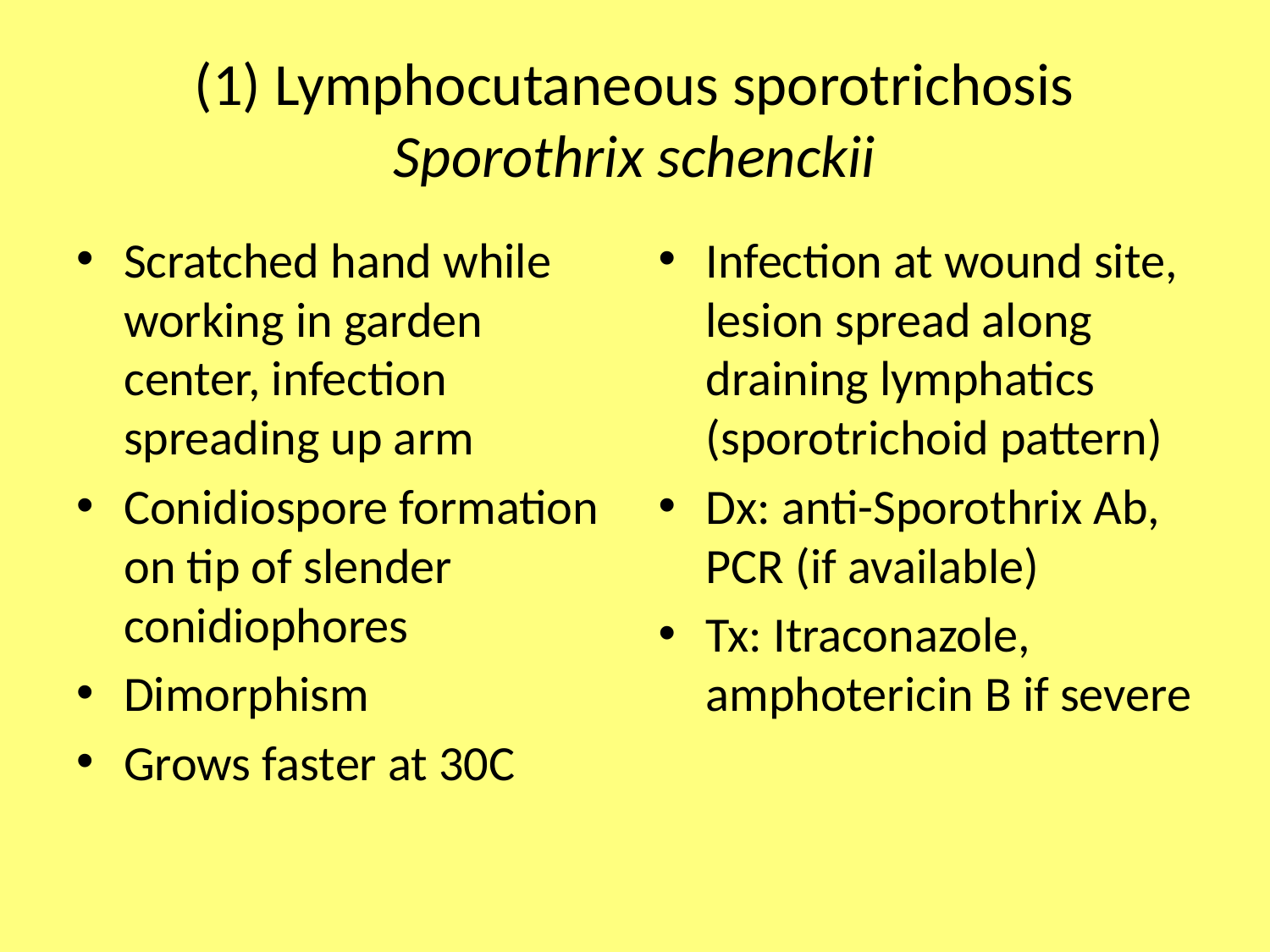

# (1) Lymphocutaneous sporotrichosis Sporothrix schenckii
Scratched hand while working in garden center, infection spreading up arm
Conidiospore formation on tip of slender conidiophores
Dimorphism
Grows faster at 30C
Infection at wound site, lesion spread along draining lymphatics (sporotrichoid pattern)
Dx: anti-Sporothrix Ab, PCR (if available)
Tx: Itraconazole, amphotericin B if severe